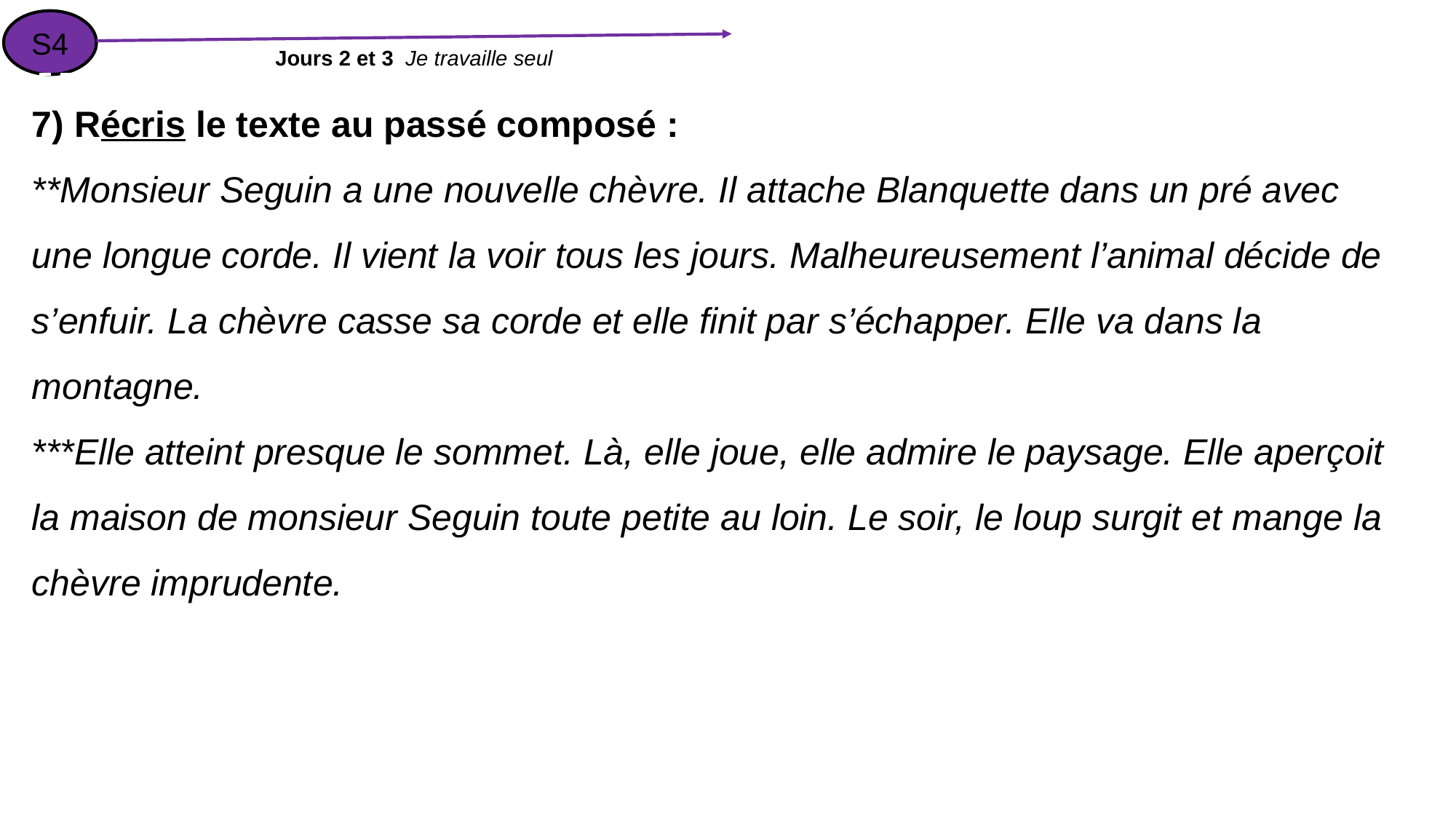

S4
Jours 2 et 3  Je travaille seul
7) Récris le texte au passé composé :
**Monsieur Seguin a une nouvelle chèvre. Il attache Blanquette dans un pré avec une longue corde. Il vient la voir tous les jours. Malheureusement l’animal décide de s’enfuir. La chèvre casse sa corde et elle finit par s’échapper. Elle va dans la montagne.
***Elle atteint presque le sommet. Là, elle joue, elle admire le paysage. Elle aperçoit  la maison de monsieur Seguin toute petite au loin. Le soir, le loup surgit et mange la chèvre imprudente.